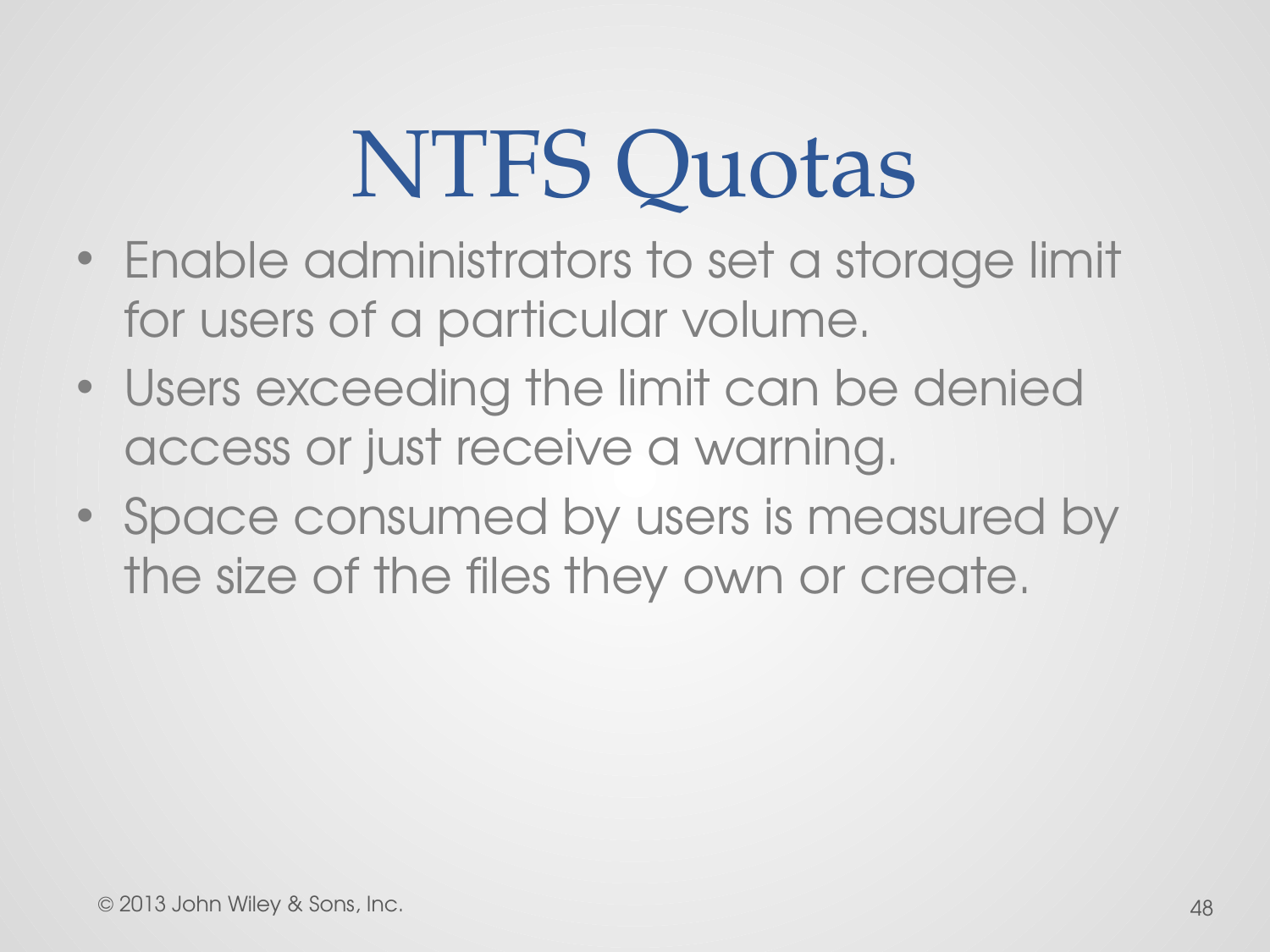

# NTFS Quotas
Enable administrators to set a storage limit for users of a particular volume.
Users exceeding the limit can be denied access or just receive a warning.
Space consumed by users is measured by the size of the files they own or create.
© 2013 John Wiley & Sons, Inc.
48